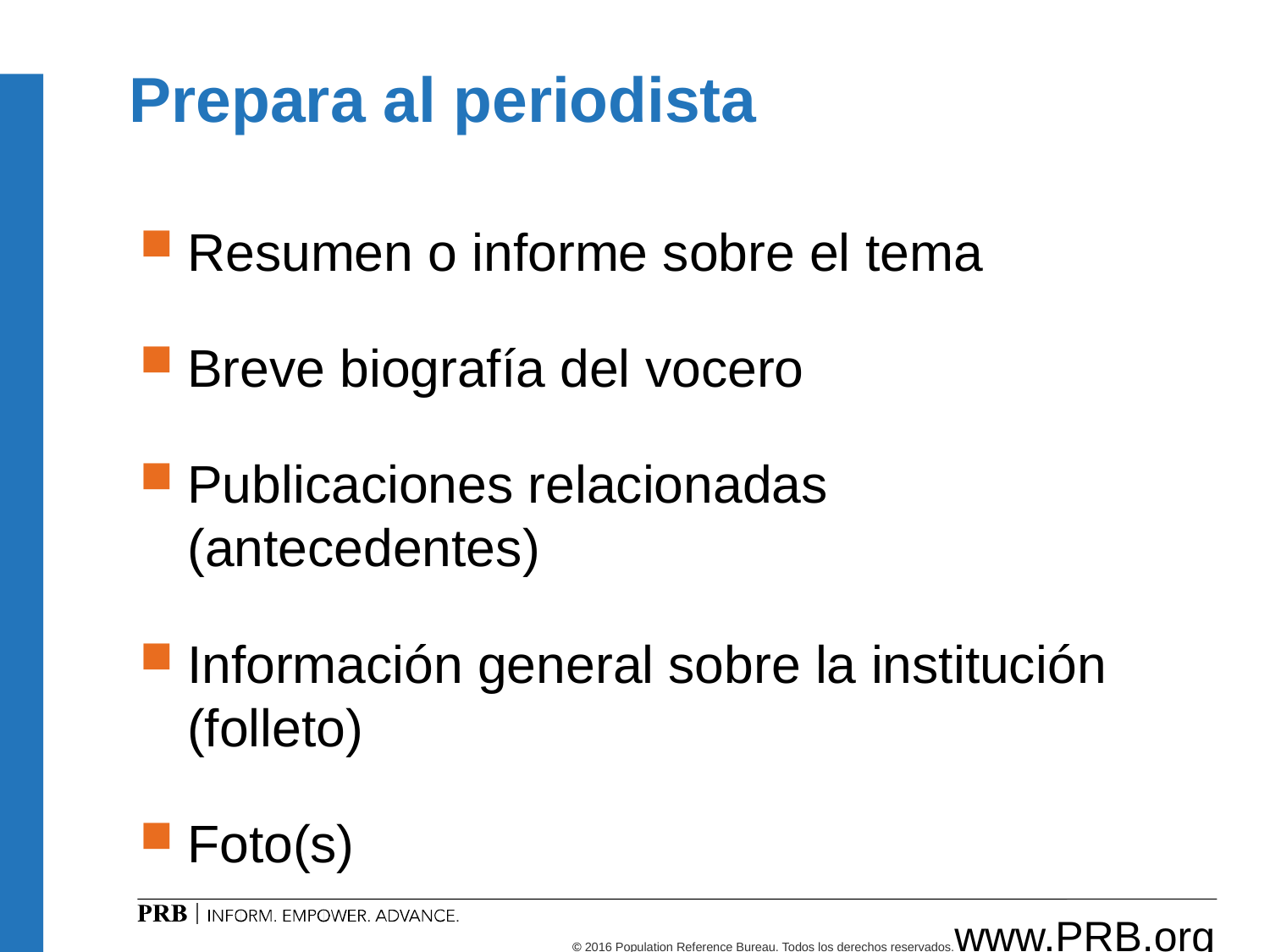

# Prepara al periodista
Resumen o informe sobre el tema
Breve biografía del vocero
Publicaciones relacionadas (antecedentes)
Información general sobre la institución (folleto)
Foto(s)